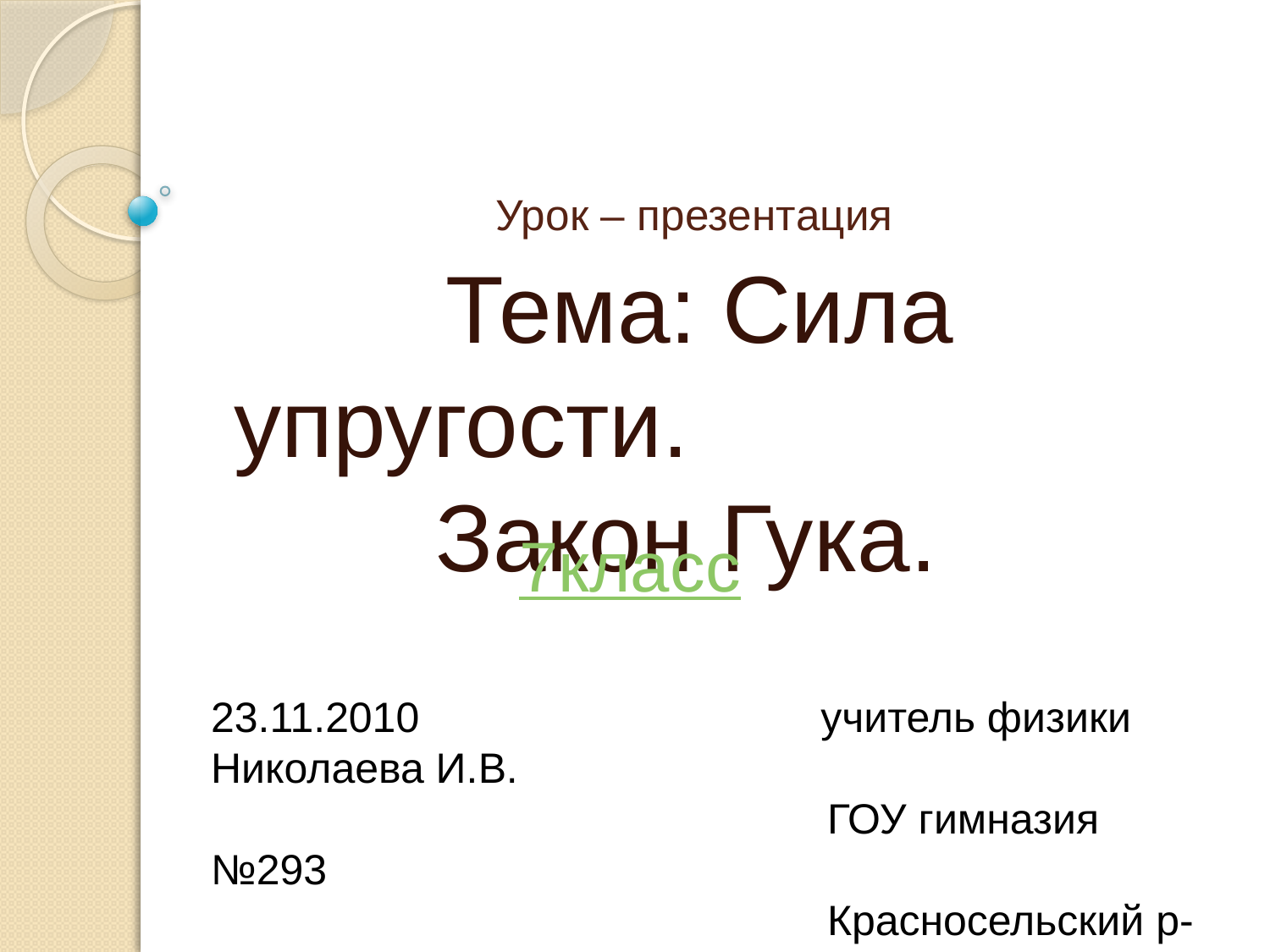

# Урок – презентация
 Тема: Сила упругости.                  Закон Гука.
7класс
23.11.2010                                  учитель физики Николаева И.В.
                                                    ГОУ гимназия №293
                                                    Красносельский р-н
                                                     г. Санкт-Петербург